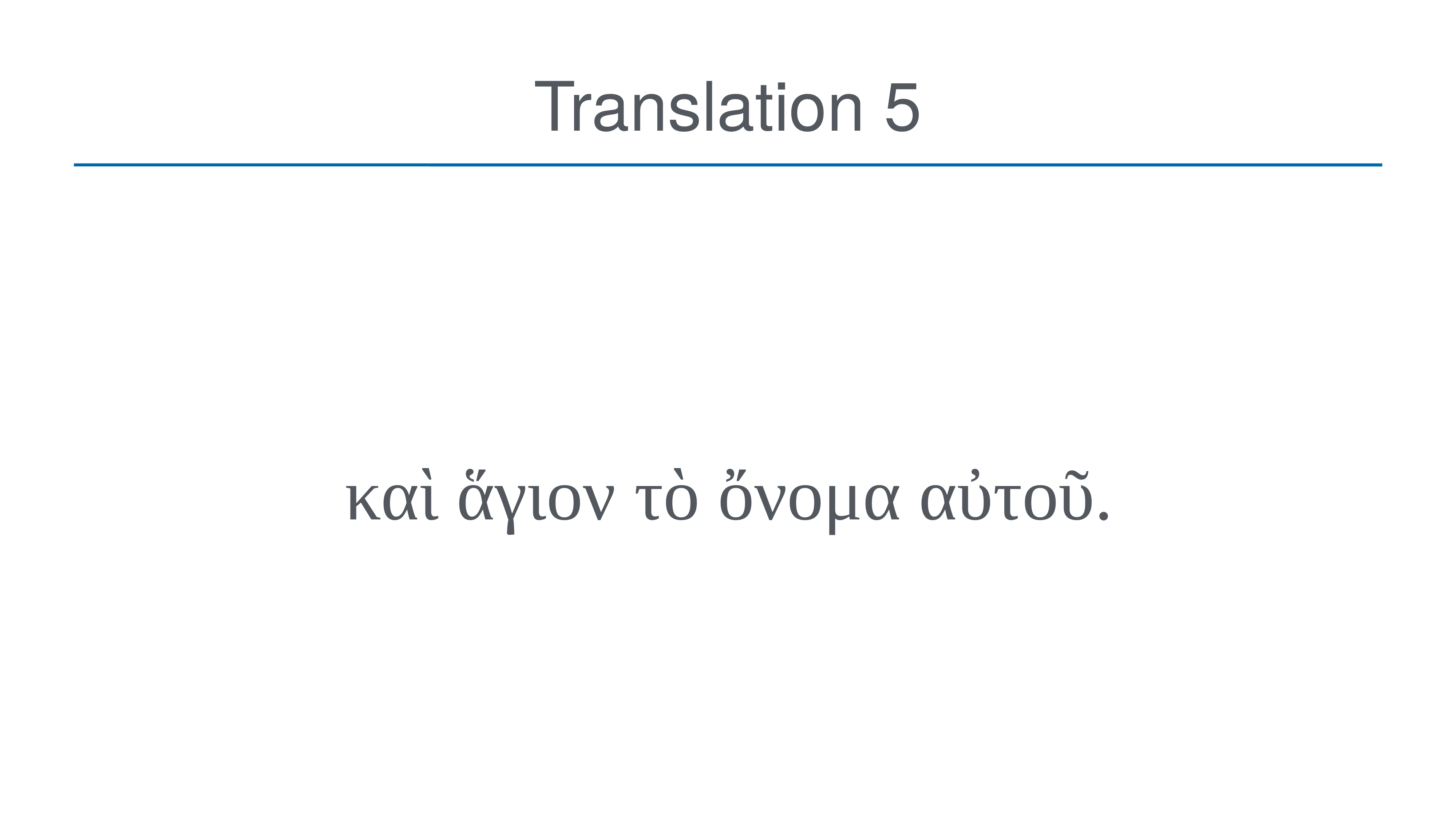

# Translation 5
καὶ ἅγιον τὸ ὄνομα αὐτοῦ.